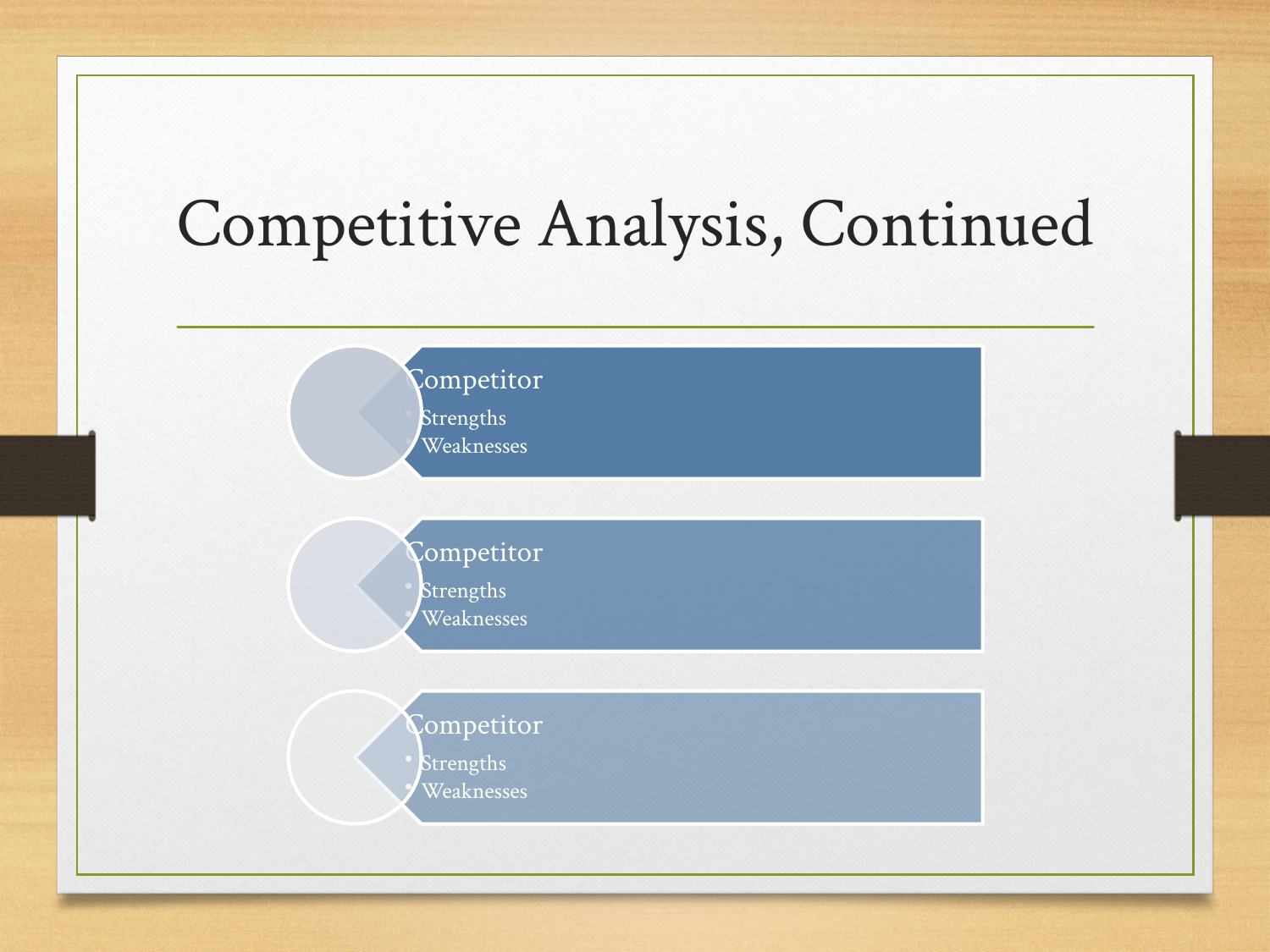

# Competitive Analysis, Continued
Competitor
Strengths
Weaknesses
Competitor
Strengths
Weaknesses
Competitor
Strengths
Weaknesses